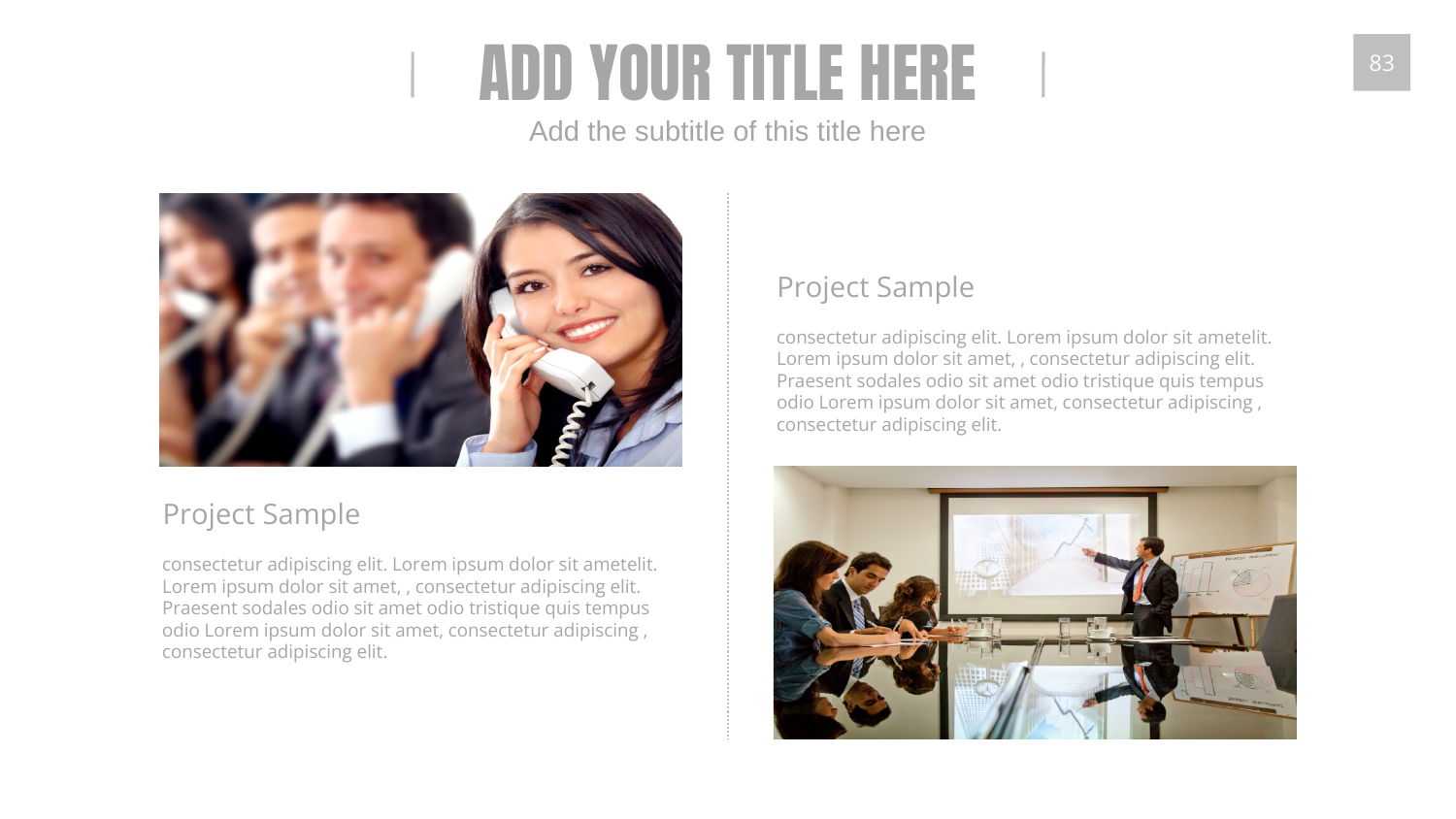

ADD YOUR TITLE HERE
Add the subtitle of this title here
83

Project Sample
consectetur adipiscing elit. Lorem ipsum dolor sit ametelit. Lorem ipsum dolor sit amet, , consectetur adipiscing elit. Praesent sodales odio sit amet odio tristique quis tempus odio Lorem ipsum dolor sit amet, consectetur adipiscing , consectetur adipiscing elit.
Project Sample
consectetur adipiscing elit. Lorem ipsum dolor sit ametelit. Lorem ipsum dolor sit amet, , consectetur adipiscing elit. Praesent sodales odio sit amet odio tristique quis tempus odio Lorem ipsum dolor sit amet, consectetur adipiscing , consectetur adipiscing elit.